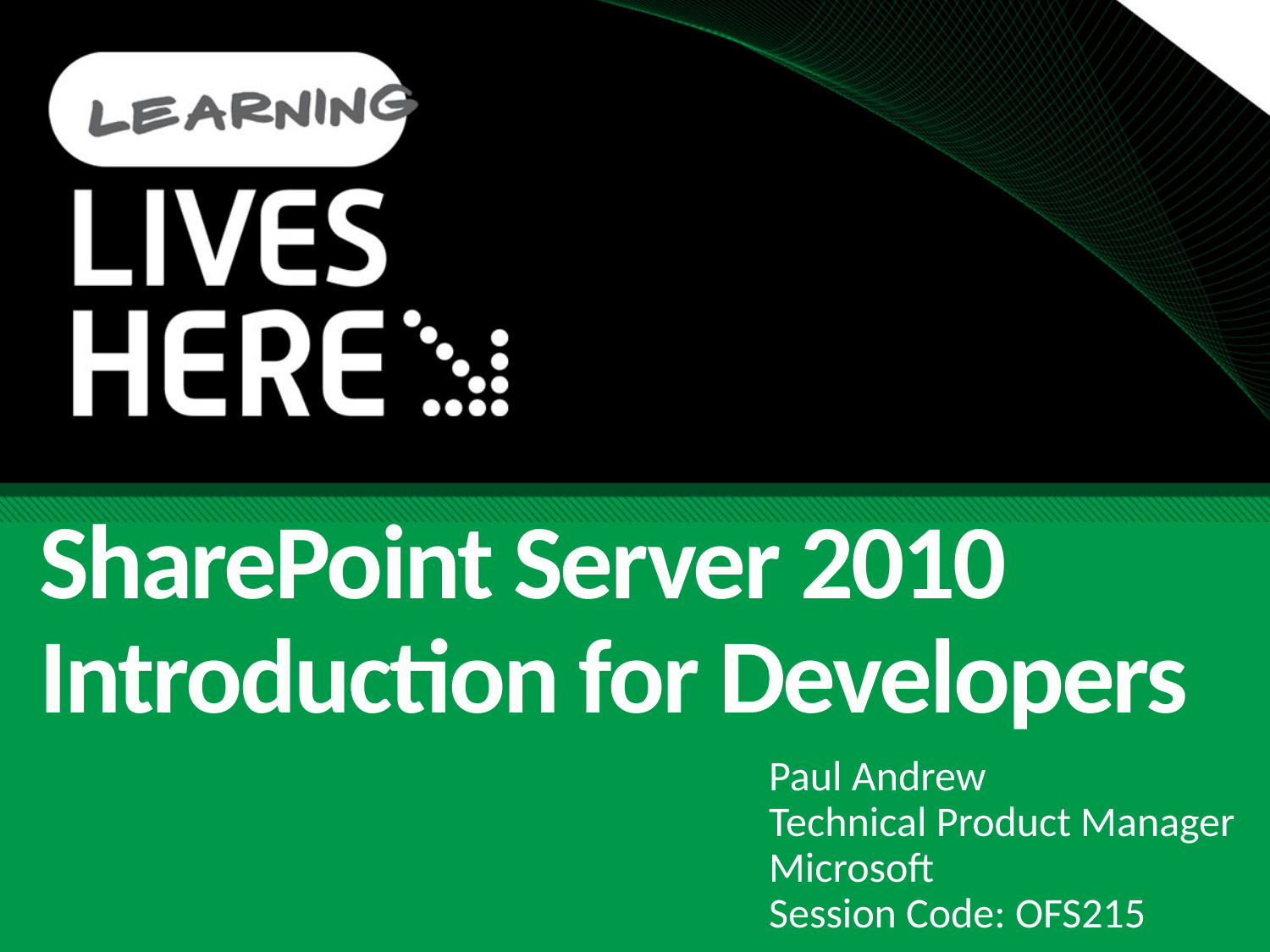

# SharePoint Server 2010 Introduction for Developers
Paul Andrew
Technical Product Manager
Microsoft
Session Code: OFS215